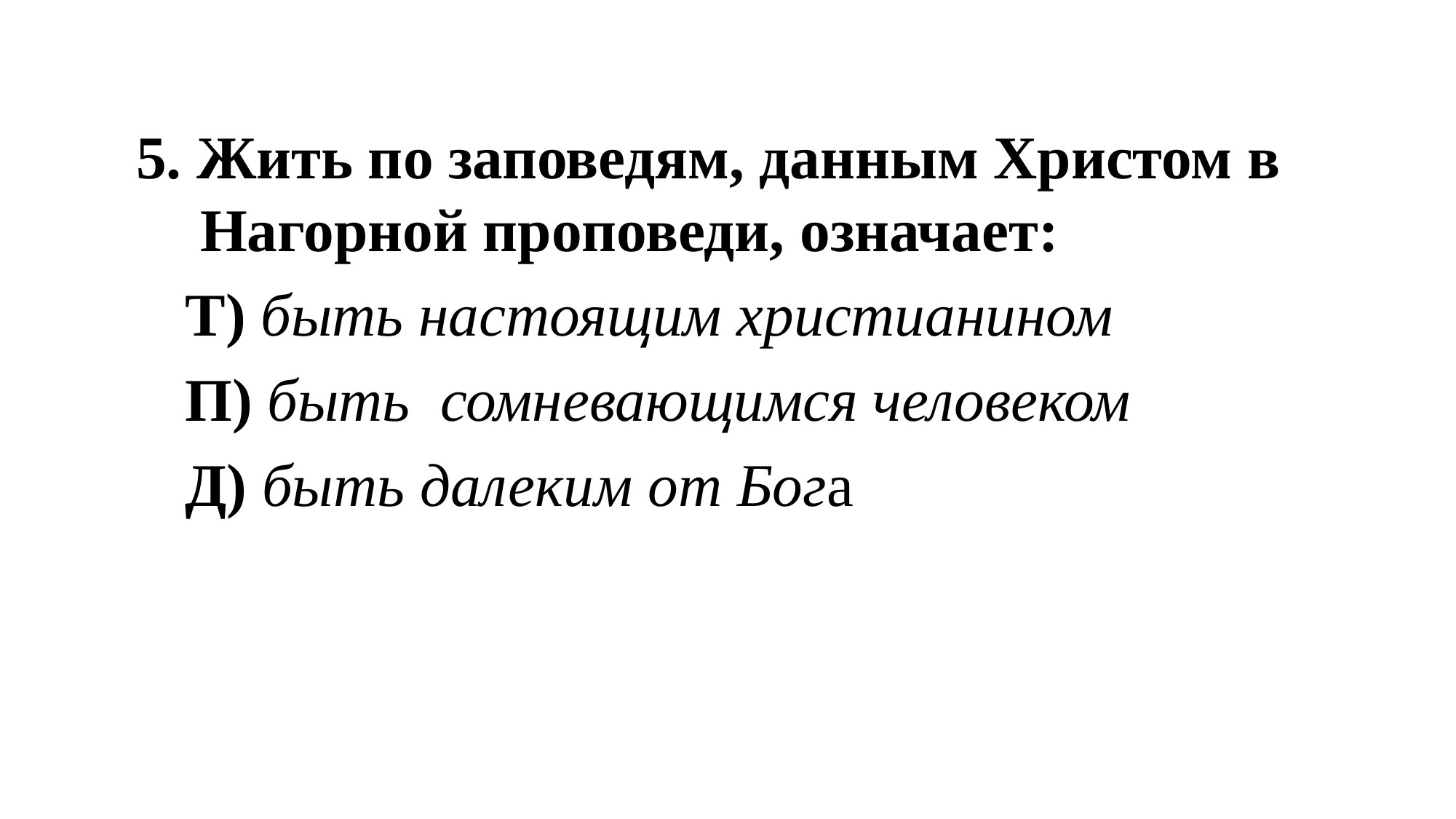

5. Жить по заповедям, данным Христом в  Нагорной проповеди, означает:
	Т) быть настоящим христианином
	П) быть  сомневающимся человеком
	Д) быть далеким от Бога